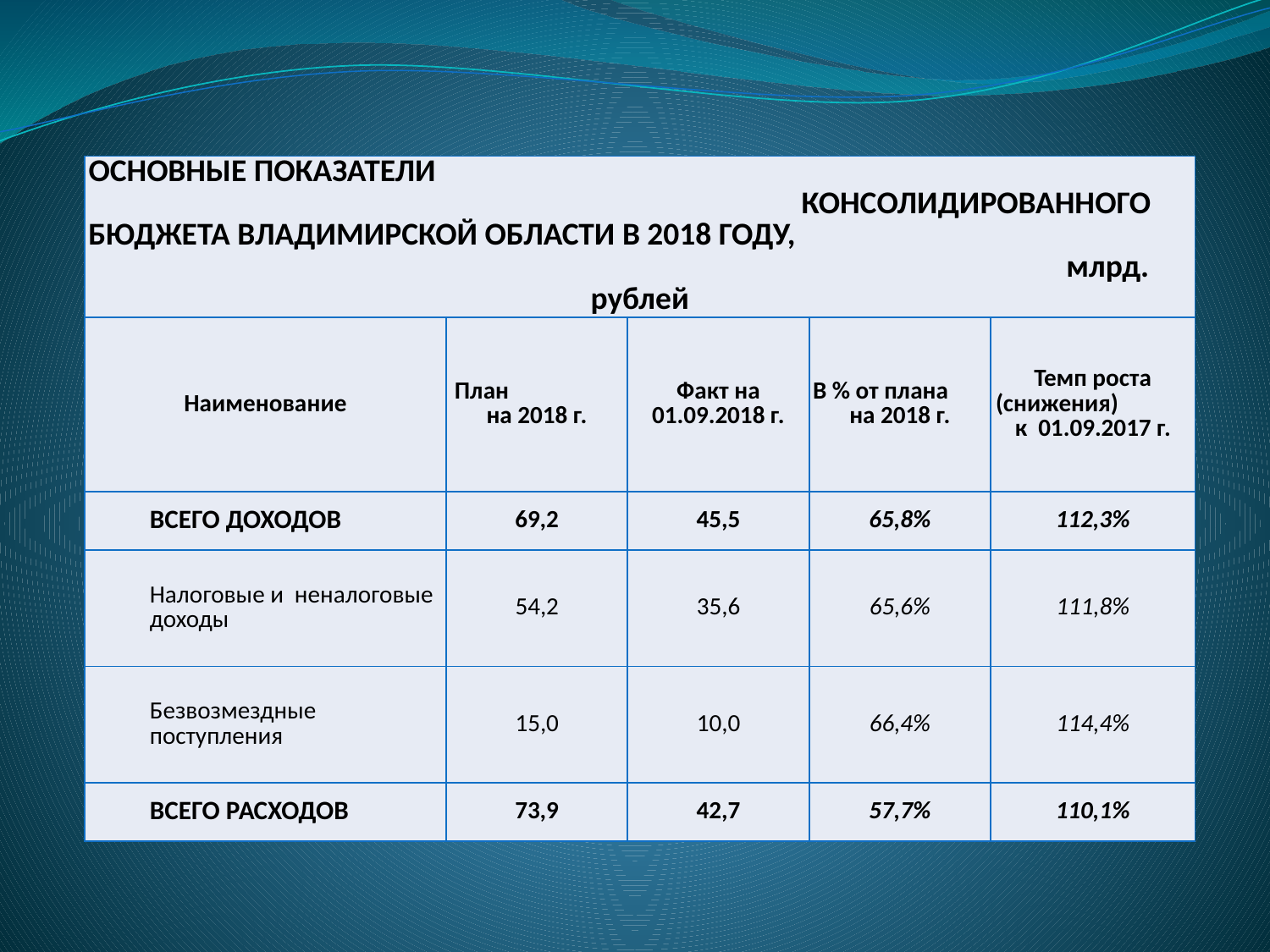

| ОСНОВНЫЕ ПОКАЗАТЕЛИ КОНСОЛИДИРОВАННОГО БЮДЖЕТА ВЛАДИМИРСКОЙ ОБЛАСТИ В 2018 ГОДУ, млрд. рублей |  |  |  |  |
| --- | --- | --- | --- | --- |
| Наименование | План на 2018 г. | Факт на 01.09.2018 г. | В % от плана на 2018 г. | Темп роста (снижения) к 01.09.2017 г. |
| ВСЕГО ДОХОДОВ | 69,2 | 45,5 | 65,8% | 112,3% |
| Налоговые и неналоговые доходы | 54,2 | 35,6 | 65,6% | 111,8% |
| Безвозмездные поступления | 15,0 | 10,0 | 66,4% | 114,4% |
| ВСЕГО РАСХОДОВ | 73,9 | 42,7 | 57,7% | 110,1% |